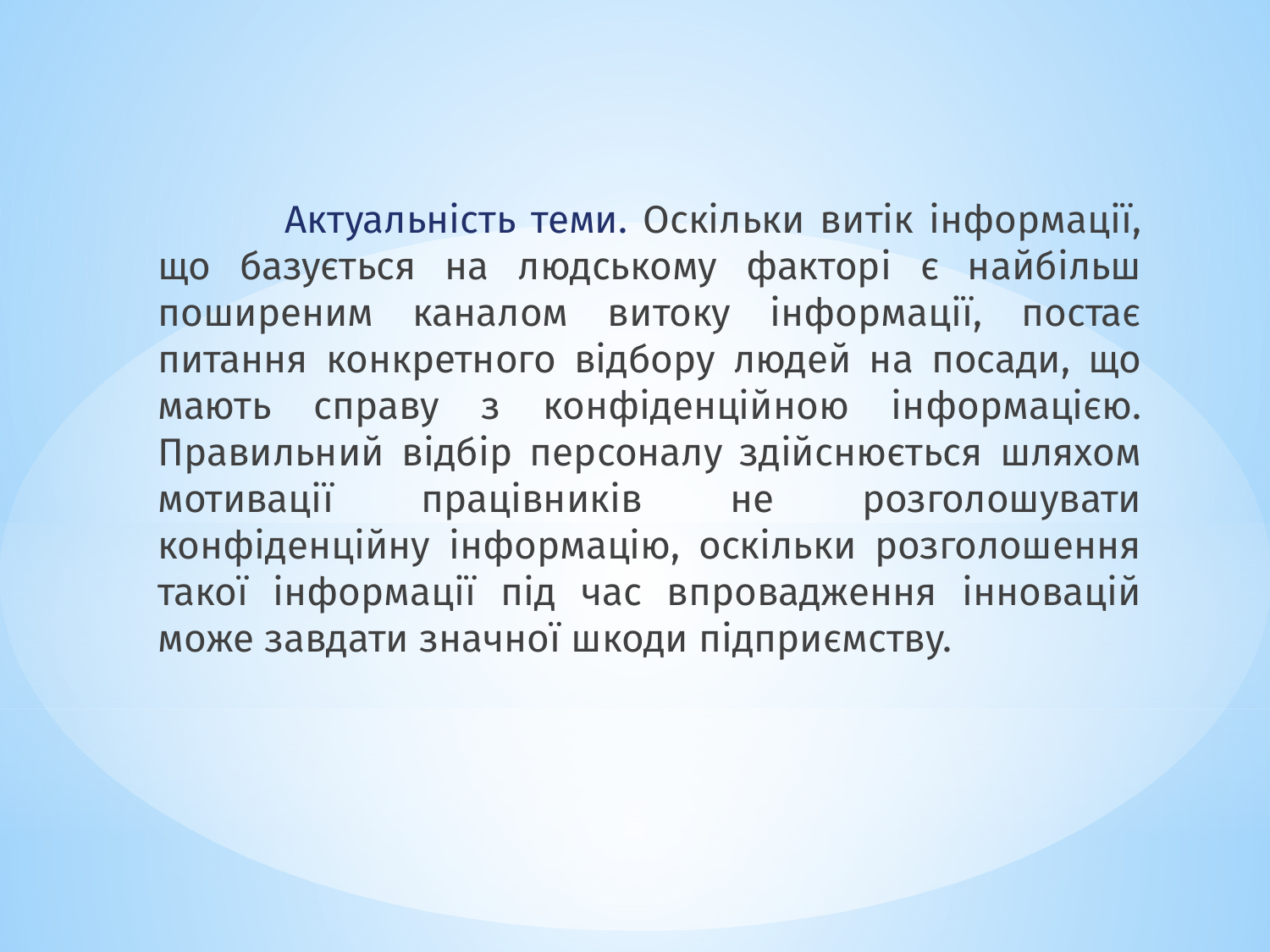

Актуальність теми. Оскільки витік інформації, що базується на людському факторі є найбільш поширеним каналом витоку інформації, постає питання конкретного відбору людей на посади, що мають справу з конфіденційною інформацією. Правильний відбір персоналу здійснюється шляхом мотивації працівників не розголошувати конфіденційну інформацію, оскільки розголошення такої інформації під час впровадження інновацій може завдати значної шкоди підприємству.